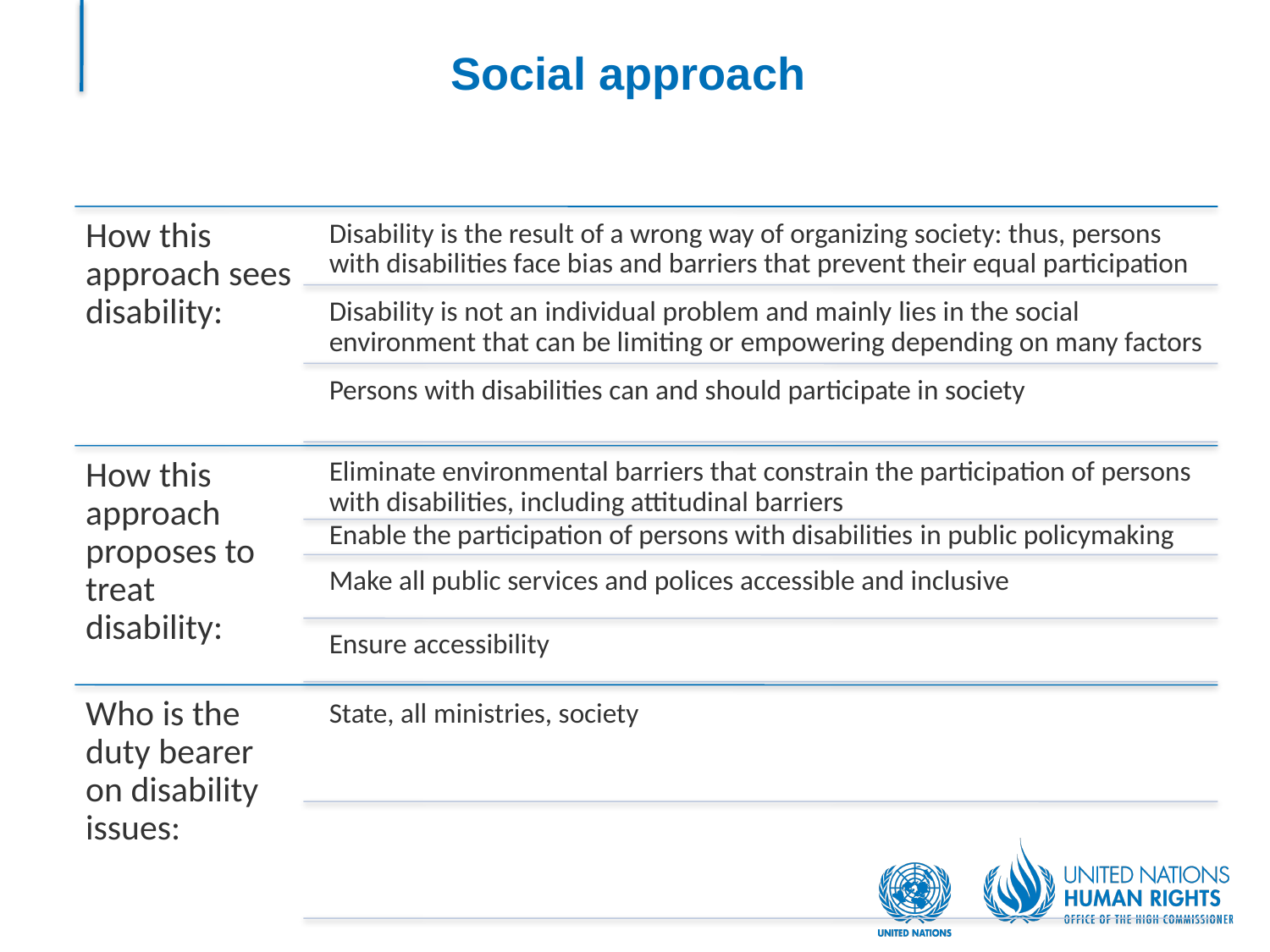

# Social approach
How this approach sees disability:
Disability is the result of a wrong way of organizing society: thus, persons with disabilities face bias and barriers that prevent their equal participation
Disability is not an individual problem and mainly lies in the social environment that can be limiting or empowering depending on many factors
Persons with disabilities can and should participate in society
How this approach proposes to treat disability:
Eliminate environmental barriers that constrain the participation of persons with disabilities, including attitudinal barriers
Enable the participation of persons with disabilities in public policymaking
Make all public services and polices accessible and inclusive
Ensure accessibility
Who is the duty bearer on disability issues:
State, all ministries, society